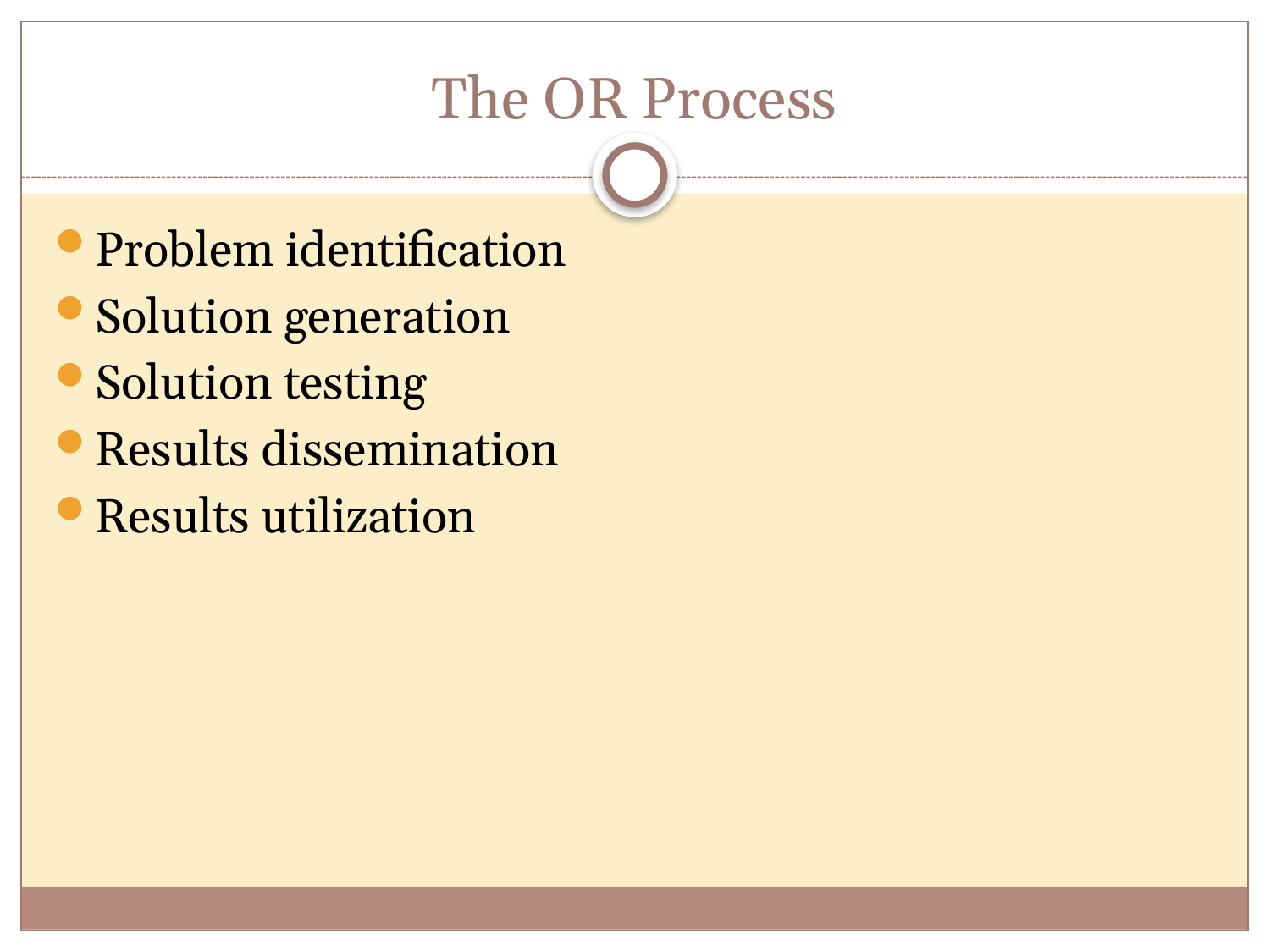

# The OR Process
Problem identification
Solution generation
Solution testing
Results dissemination
Results utilization